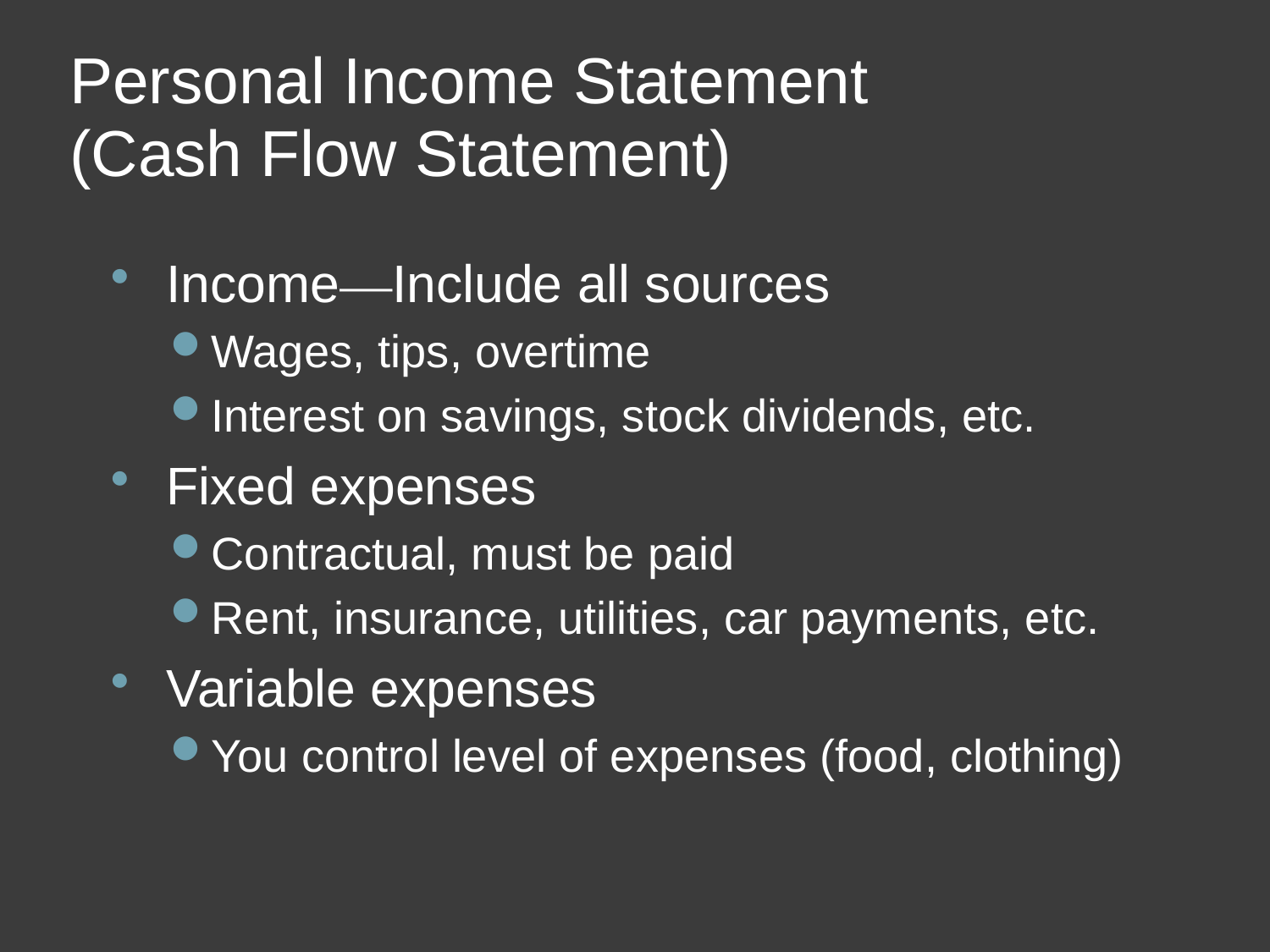

# Personal Income Statement (Cash Flow Statement)
Income—Include all sources
Wages, tips, overtime
Interest on savings, stock dividends, etc.
Fixed expenses
Contractual, must be paid
Rent, insurance, utilities, car payments, etc.
Variable expenses
You control level of expenses (food, clothing)